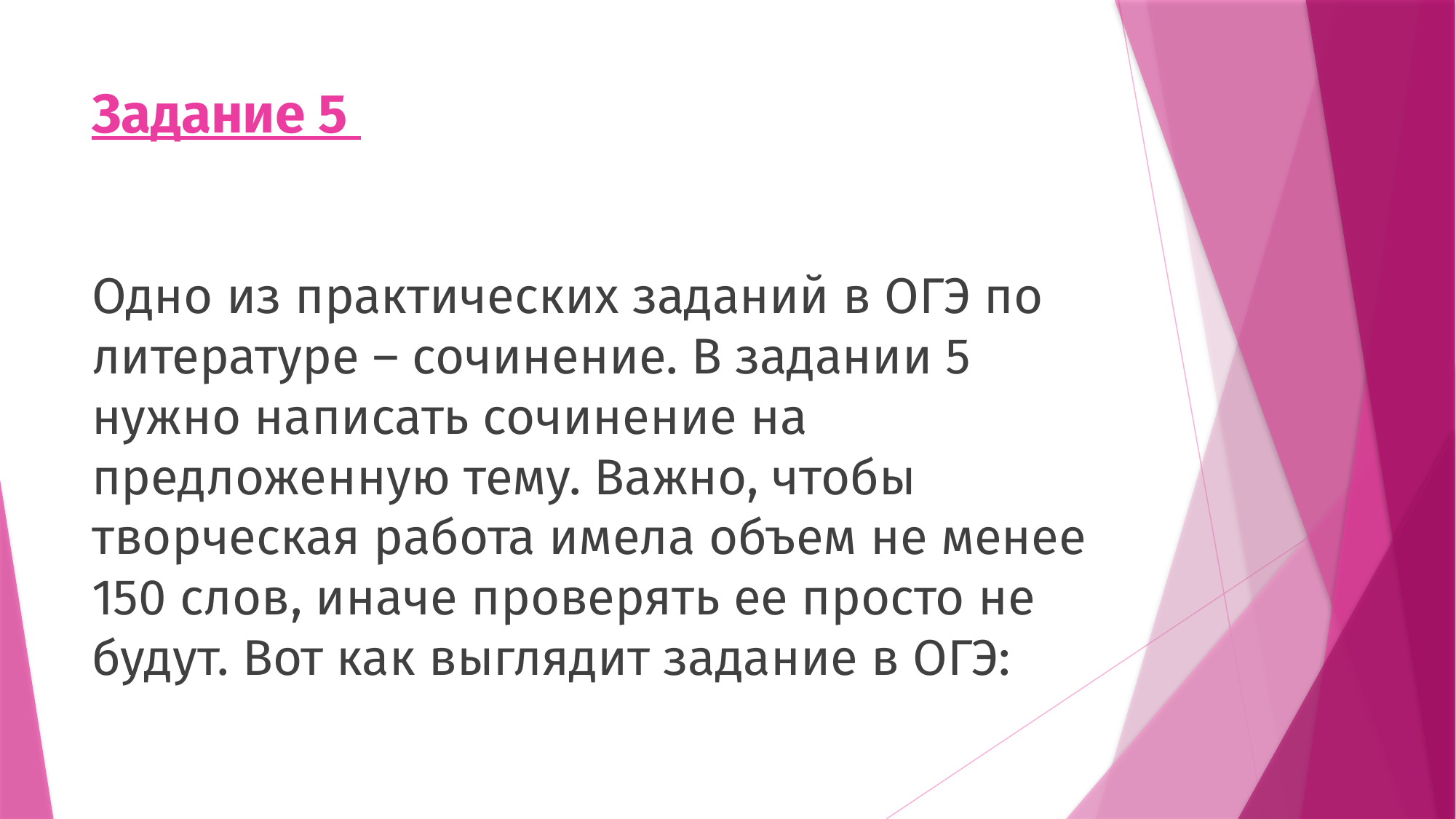

# Задание 5
Одно из практических заданий в ОГЭ по литературе – сочинение. В задании 5 нужно написать сочинение на предложенную тему. Важно, чтобы творческая работа имела объем не менее 150 слов, иначе проверять ее просто не будут. Вот как выглядит задание в ОГЭ: